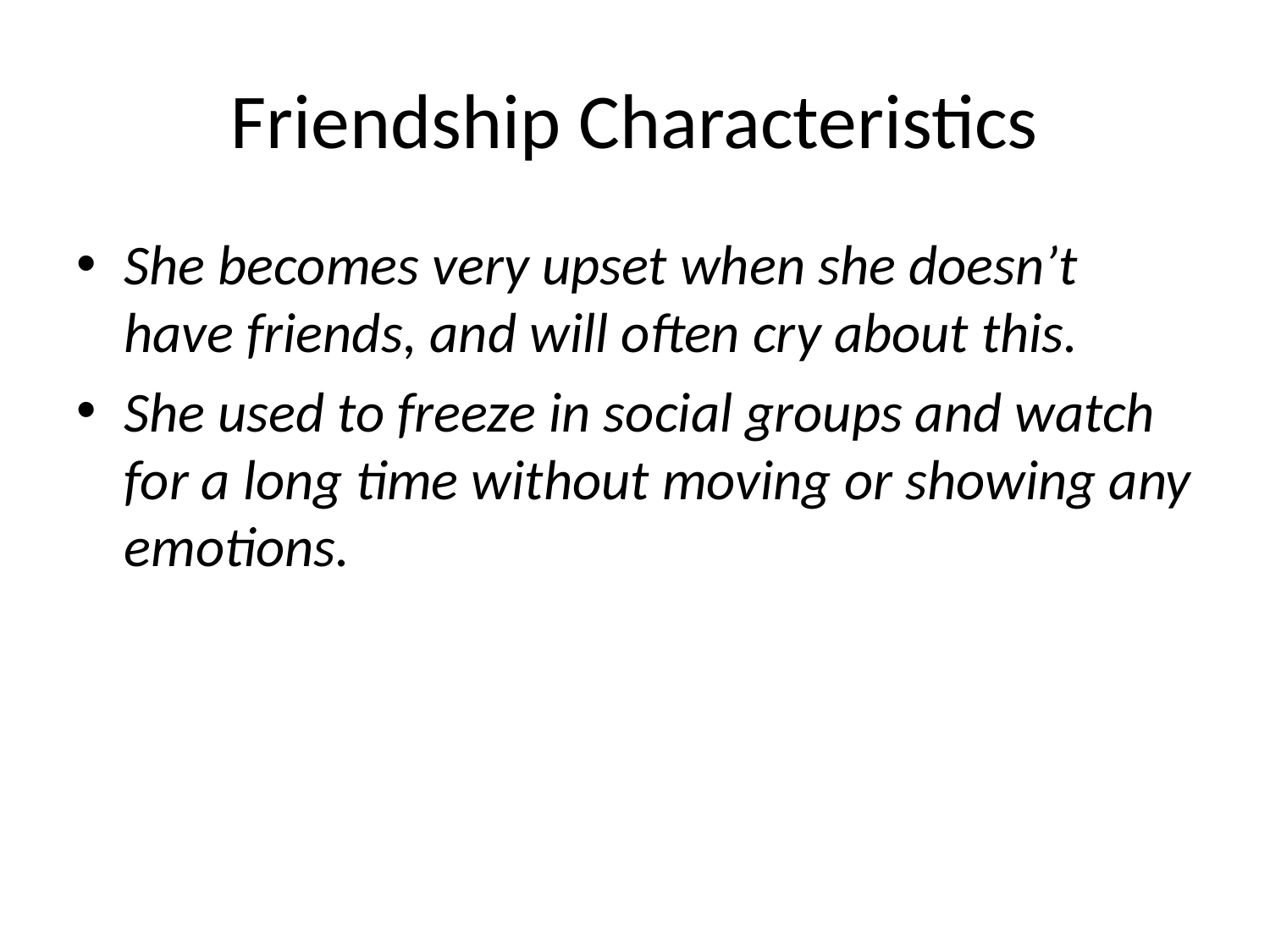

# Friendship Characteristics
She becomes very upset when she doesn’t have friends, and will often cry about this.
She used to freeze in social groups and watch for a long time without moving or showing any emotions.